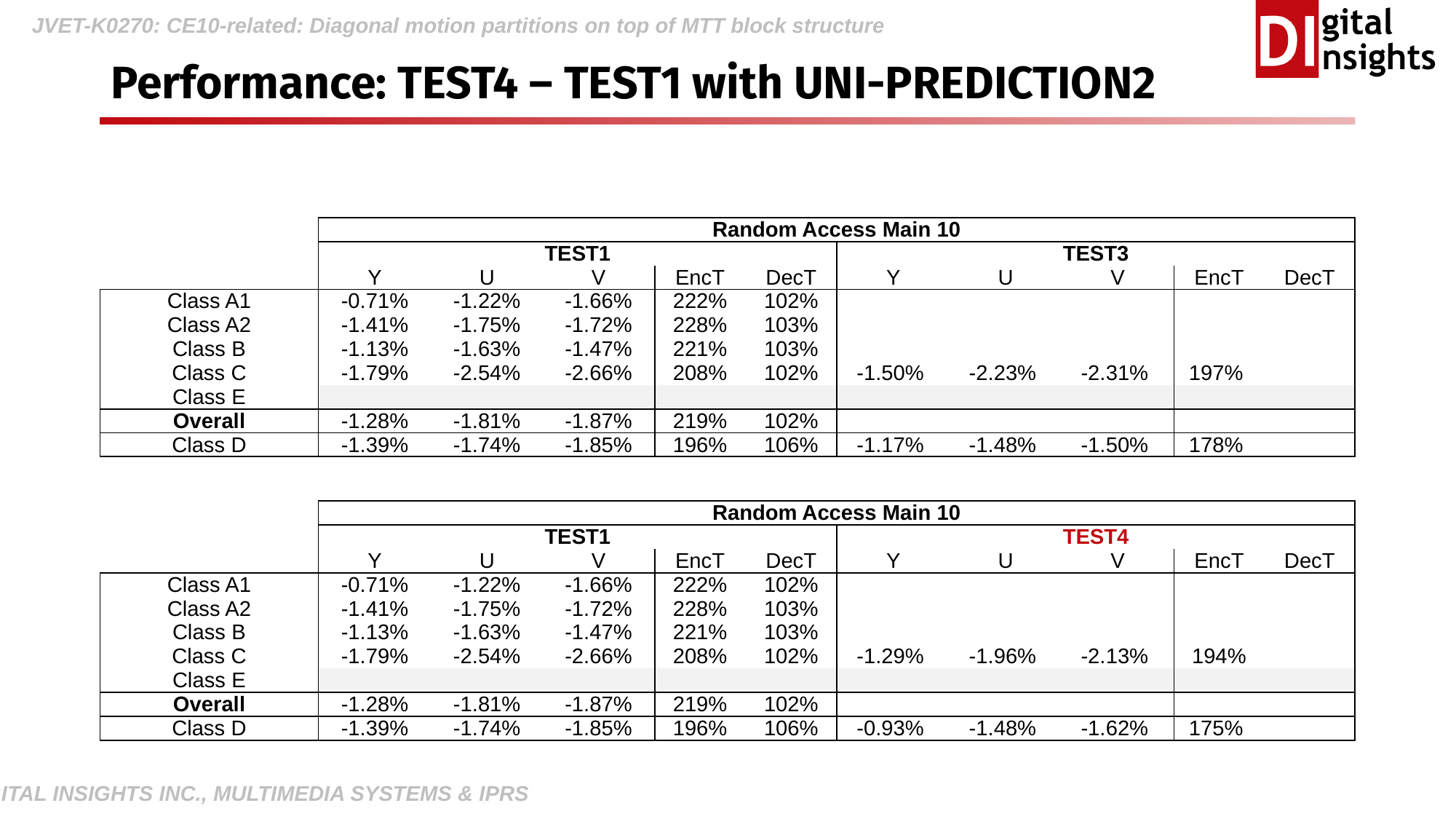

# Performance: TEST4 – TEST1 with UNI-PREDICTION2
|  | Random Access Main 10 |  |  |  |  |  |  |  |  |  |
| --- | --- | --- | --- | --- | --- | --- | --- | --- | --- | --- |
|  | TEST1 |  |  |  |  | TEST3 |  |  |  |  |
|  | Y | U | V | EncT | DecT | Y | U | V | EncT | DecT |
| Class A1 | -0.71% | -1.22% | -1.66% | 222% | 102% |  |  |  |  |  |
| Class A2 | -1.41% | -1.75% | -1.72% | 228% | 103% |  |  |  |  |  |
| Class B | -1.13% | -1.63% | -1.47% | 221% | 103% |  |  |  |  |  |
| Class C | -1.79% | -2.54% | -2.66% | 208% | 102% | -1.50% | -2.23% | -2.31% | 197% |  |
| Class E |  |  |  |  |  |  |  |  |  |  |
| Overall | -1.28% | -1.81% | -1.87% | 219% | 102% |  |  |  |  |  |
| Class D | -1.39% | -1.74% | -1.85% | 196% | 106% | -1.17% | -1.48% | -1.50% | 178% |  |
|  | Random Access Main 10 |  |  |  |  |  |  |  |  |  |
| --- | --- | --- | --- | --- | --- | --- | --- | --- | --- | --- |
|  | TEST1 |  |  |  |  | TEST4 |  |  |  |  |
|  | Y | U | V | EncT | DecT | Y | U | V | EncT | DecT |
| Class A1 | -0.71% | -1.22% | -1.66% | 222% | 102% |  |  |  |  |  |
| Class A2 | -1.41% | -1.75% | -1.72% | 228% | 103% |  |  |  |  |  |
| Class B | -1.13% | -1.63% | -1.47% | 221% | 103% |  |  |  |  |  |
| Class C | -1.79% | -2.54% | -2.66% | 208% | 102% | -1.29% | -1.96% | -2.13% | 194% |  |
| Class E |  |  |  |  |  |  |  |  |  |  |
| Overall | -1.28% | -1.81% | -1.87% | 219% | 102% |  |  |  |  |  |
| Class D | -1.39% | -1.74% | -1.85% | 196% | 106% | -0.93% | -1.48% | -1.62% | 175% |  |